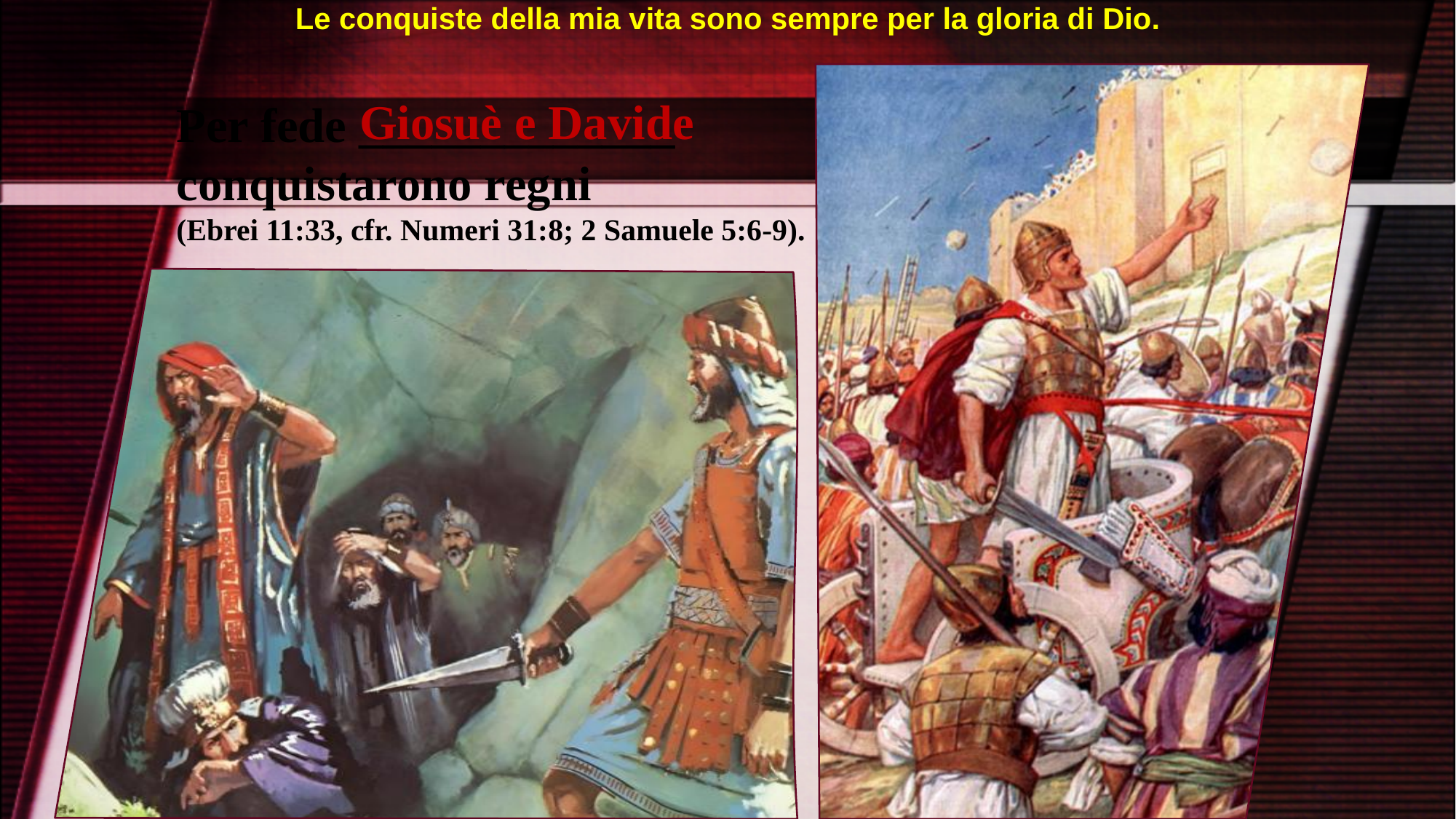

Le conquiste della mia vita sono sempre per la gloria di Dio.

Giosuè e Davide
Per fede _____________ conquistarono regni
(Ebrei 11:33, cfr. Numeri 31:8; 2 Samuele 5:6-9).